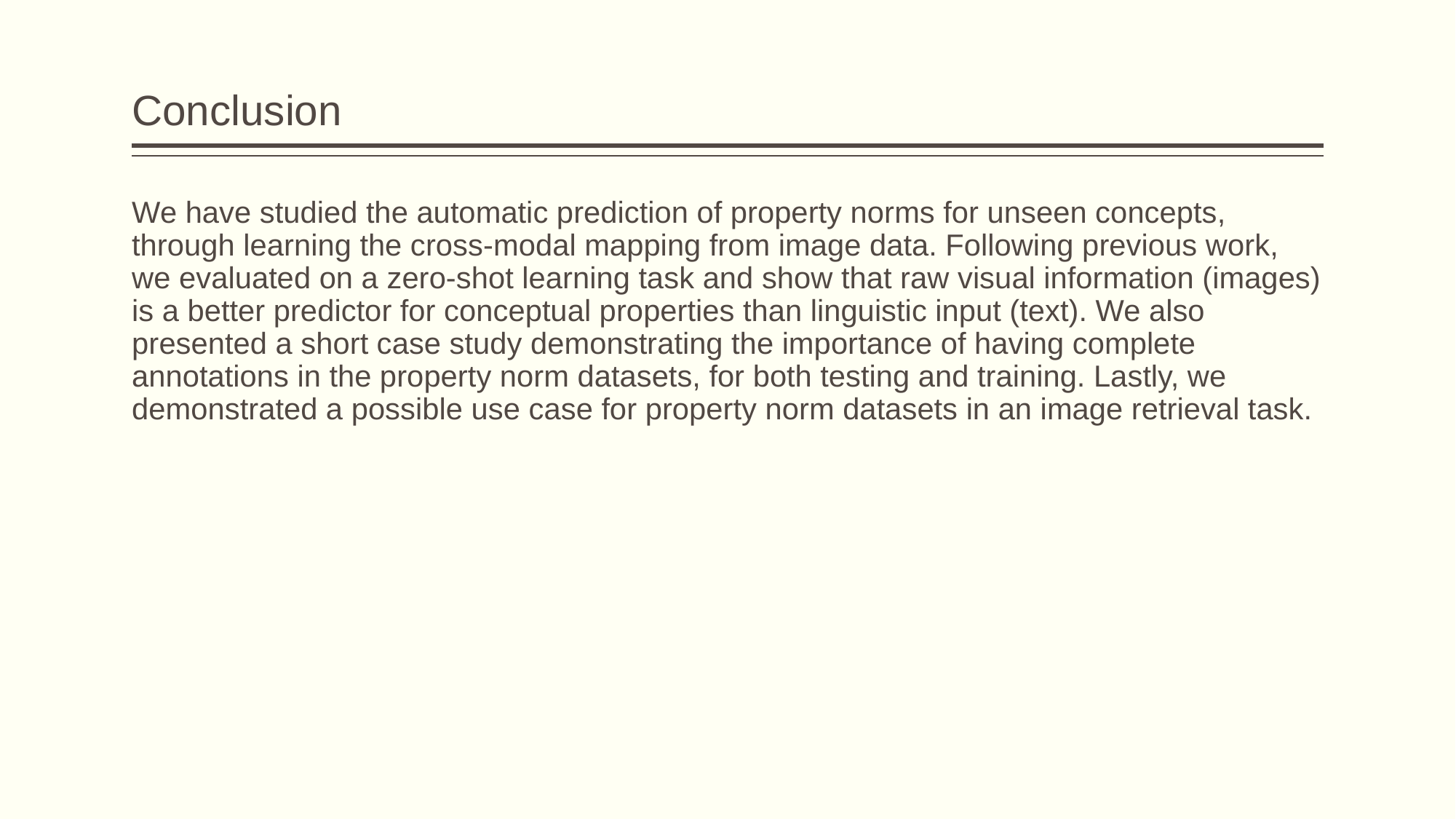

# Conclusion
We have studied the automatic prediction of property norms for unseen concepts, through learning the cross-modal mapping from image data. Following previous work, we evaluated on a zero-shot learning task and show that raw visual information (images) is a better predictor for conceptual properties than linguistic input (text). We also presented a short case study demonstrating the importance of having complete annotations in the property norm datasets, for both testing and training. Lastly, we demonstrated a possible use case for property norm datasets in an image retrieval task.